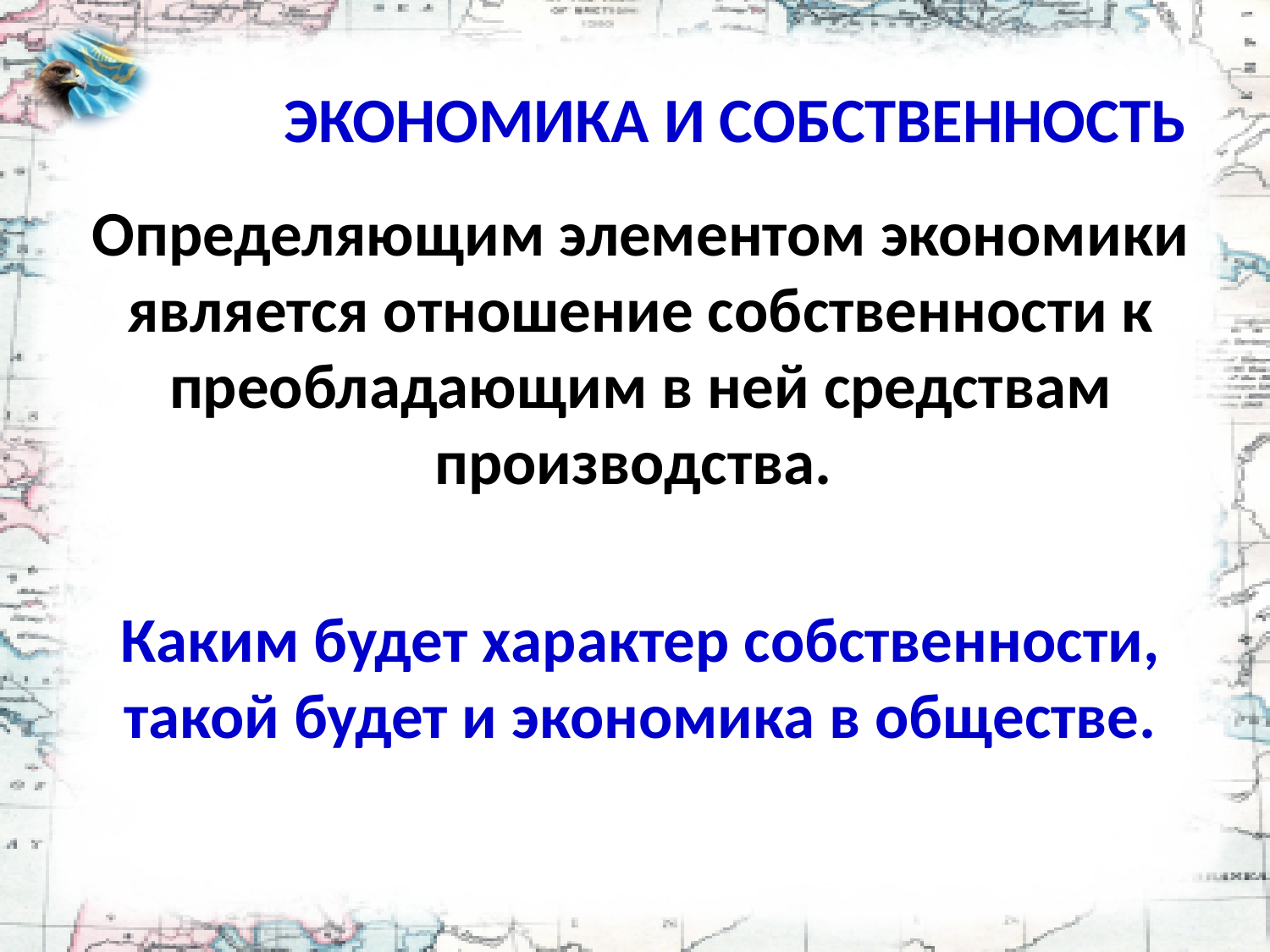

# ЭКОНОМИКА И СОБСТВЕННОСТЬ
Определяющим элементом экономики является отношение соб­ственности к преобладающим в ней средствам производства.

Каким будет характер собственности, такой будет и экономика в обществе.